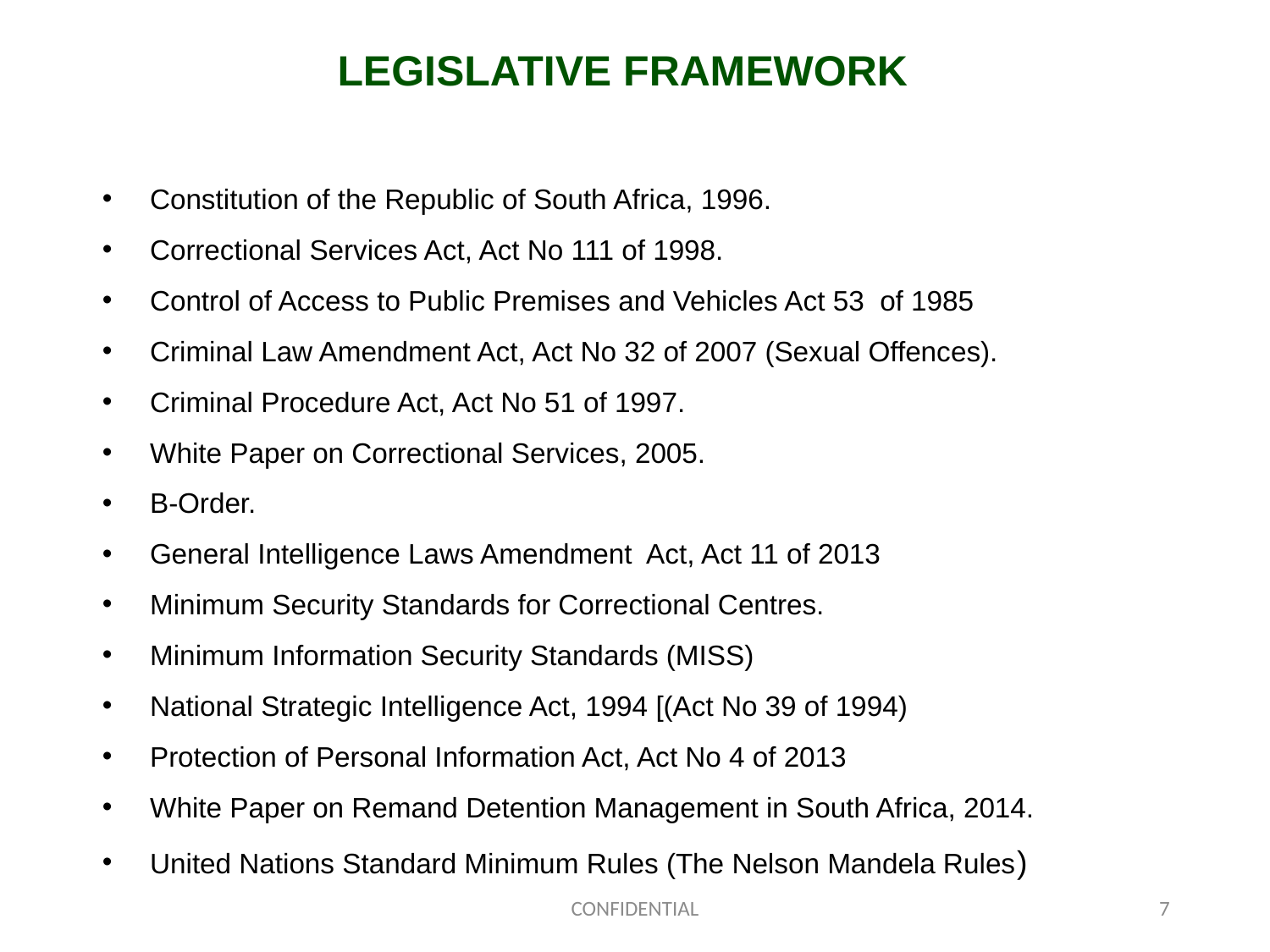

LEGISLATIVE FRAMEWORK
Constitution of the Republic of South Africa, 1996.
Correctional Services Act, Act No 111 of 1998.
Control of Access to Public Premises and Vehicles Act 53  of 1985
Criminal Law Amendment Act, Act No 32 of 2007 (Sexual Offences).
Criminal Procedure Act, Act No 51 of 1997.
White Paper on Correctional Services, 2005.
B-Order.
General Intelligence Laws Amendment  Act, Act 11 of 2013
Minimum Security Standards for Correctional Centres.
Minimum Information Security Standards (MISS)
National Strategic Intelligence Act, 1994 [(Act No 39 of 1994)
Protection of Personal Information Act, Act No 4 of 2013
White Paper on Remand Detention Management in South Africa, 2014.
United Nations Standard Minimum Rules (The Nelson Mandela Rules)
CONFIDENTIAL
7